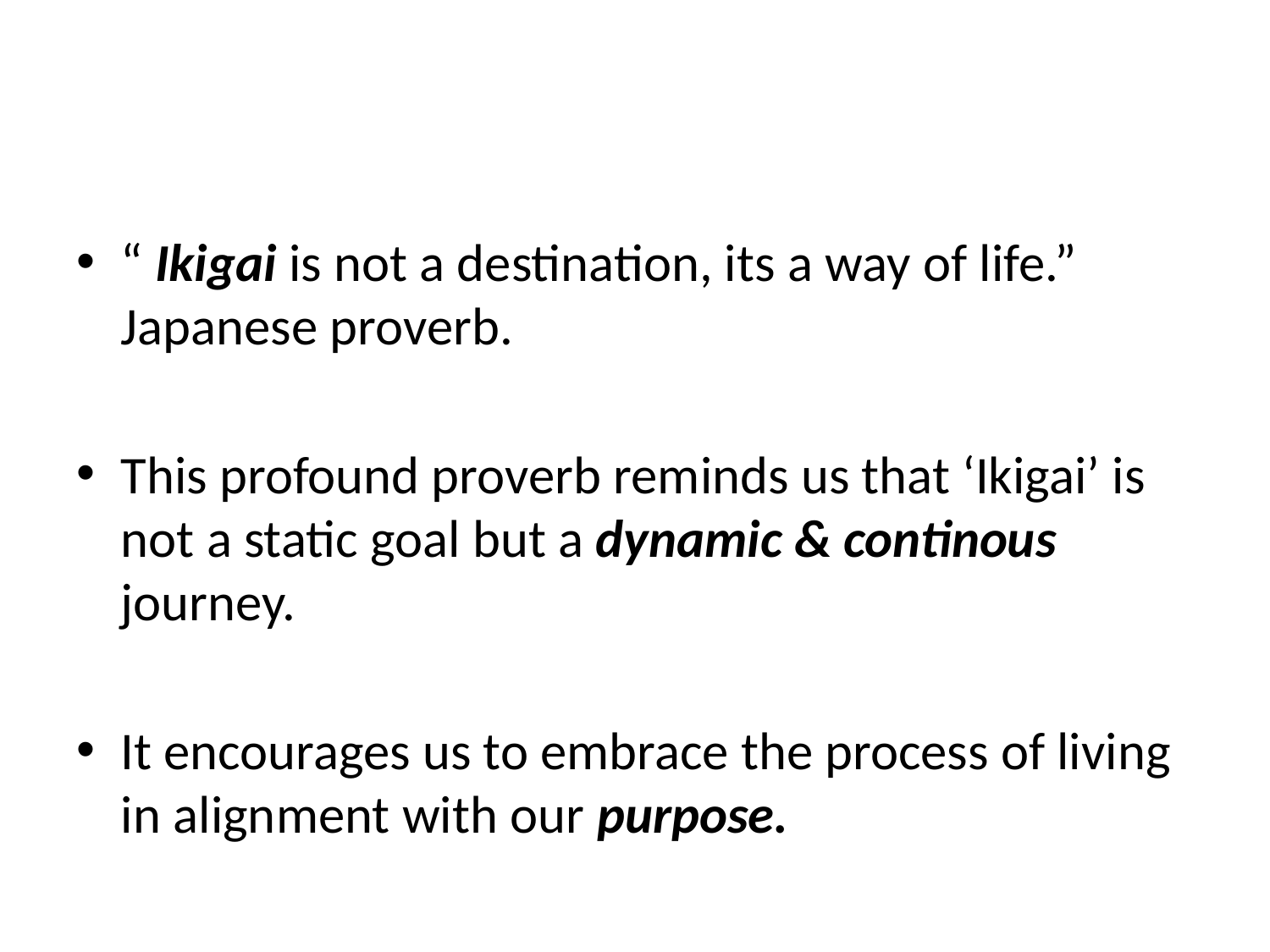

#
“ Ikigai is not a destination, its a way of life.” Japanese proverb.

This profound proverb reminds us that ‘Ikigai’ is not a static goal but a dynamic & continous journey.

It encourages us to embrace the process of living in alignment with our purpose.